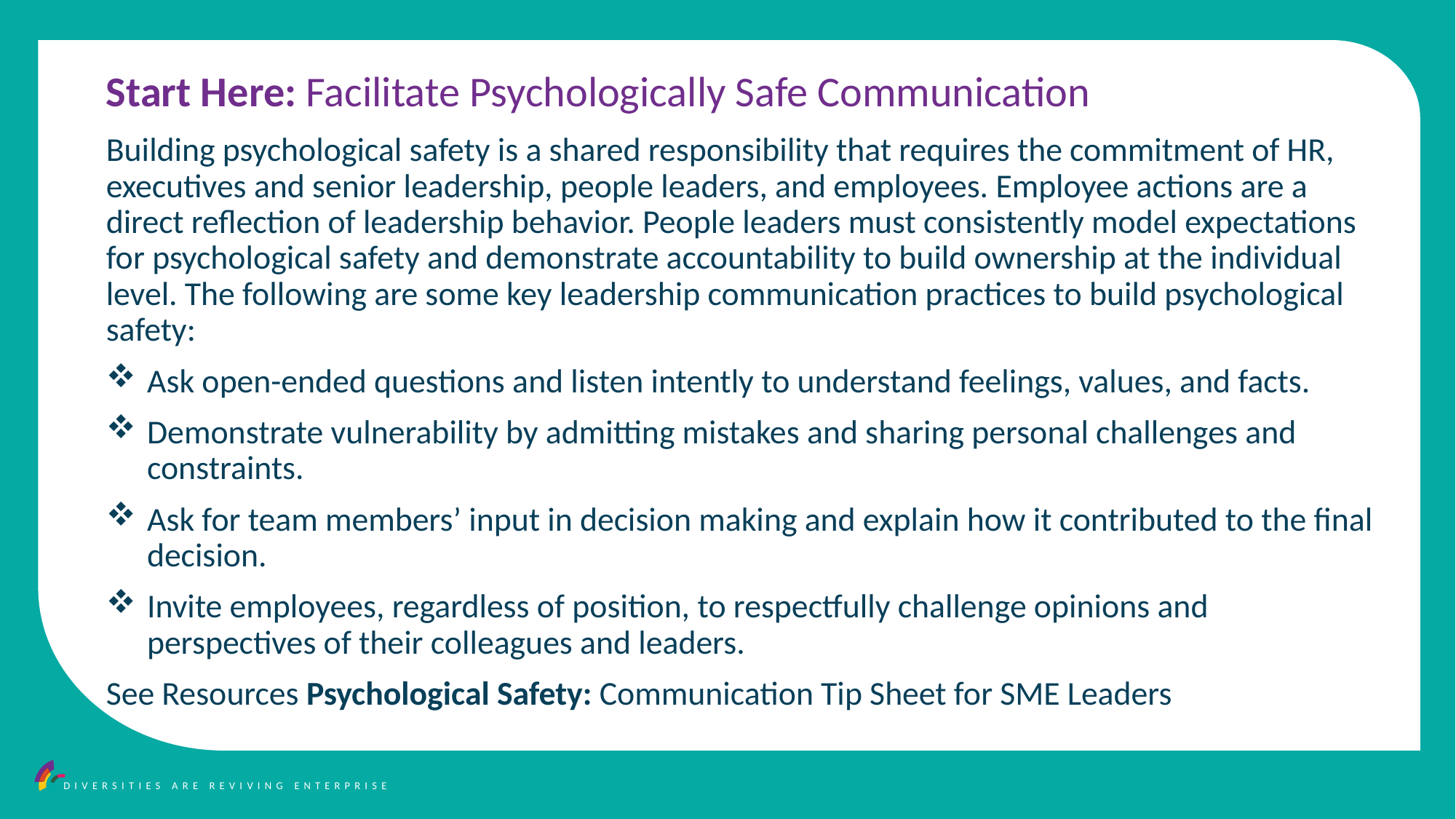

Start Here: Facilitate Psychologically Safe Communication
Building psychological safety is a shared responsibility that requires the commitment of HR, executives and senior leadership, people leaders, and employees. Employee actions are a direct reflection of leadership behavior. People leaders must consistently model expectations for psychological safety and demonstrate accountability to build ownership at the individual level. The following are some key leadership communication practices to build psychological safety:
Ask open-ended questions and listen intently to understand feelings, values, and facts.
Demonstrate vulnerability by admitting mistakes and sharing personal challenges and constraints.
Ask for team members’ input in decision making and explain how it contributed to the final decision.
Invite employees, regardless of position, to respectfully challenge opinions and perspectives of their colleagues and leaders.
See Resources Psychological Safety: Communication Tip Sheet for SME Leaders